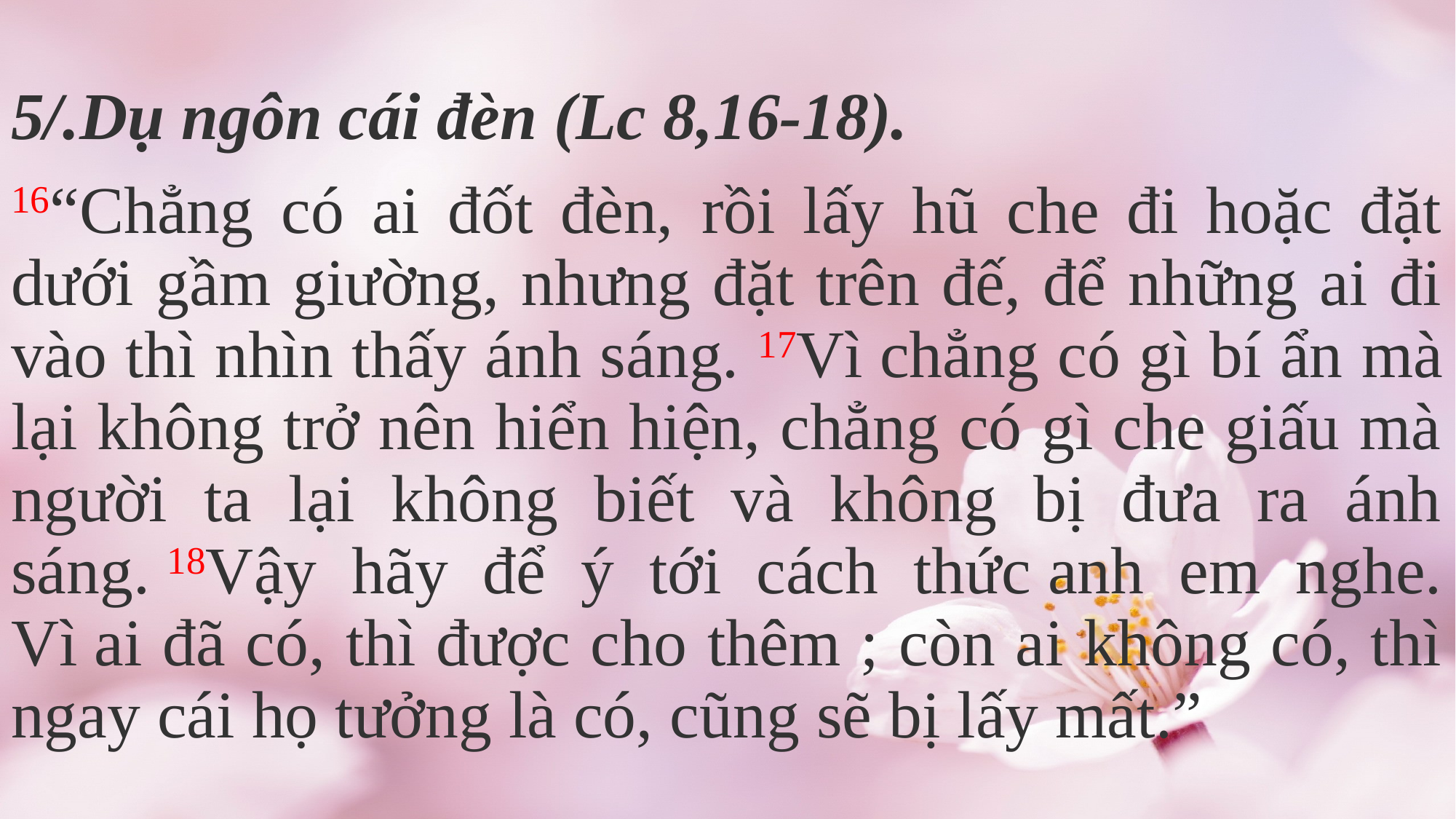

5/.Dụ ngôn cái đèn (Lc 8,16-18).
16“Chẳng có ai đốt đèn, rồi lấy hũ che đi hoặc đặt dưới gầm giường, nhưng đặt trên đế, để những ai đi vào thì nhìn thấy ánh sáng. 17Vì chẳng có gì bí ẩn mà lại không trở nên hiển hiện, chẳng có gì che giấu mà người ta lại không biết và không bị đưa ra ánh sáng. 18Vậy hãy để ý tới cách thức anh em nghe. Vì ai đã có, thì được cho thêm ; còn ai không có, thì ngay cái họ tưởng là có, cũng sẽ bị lấy mất.”